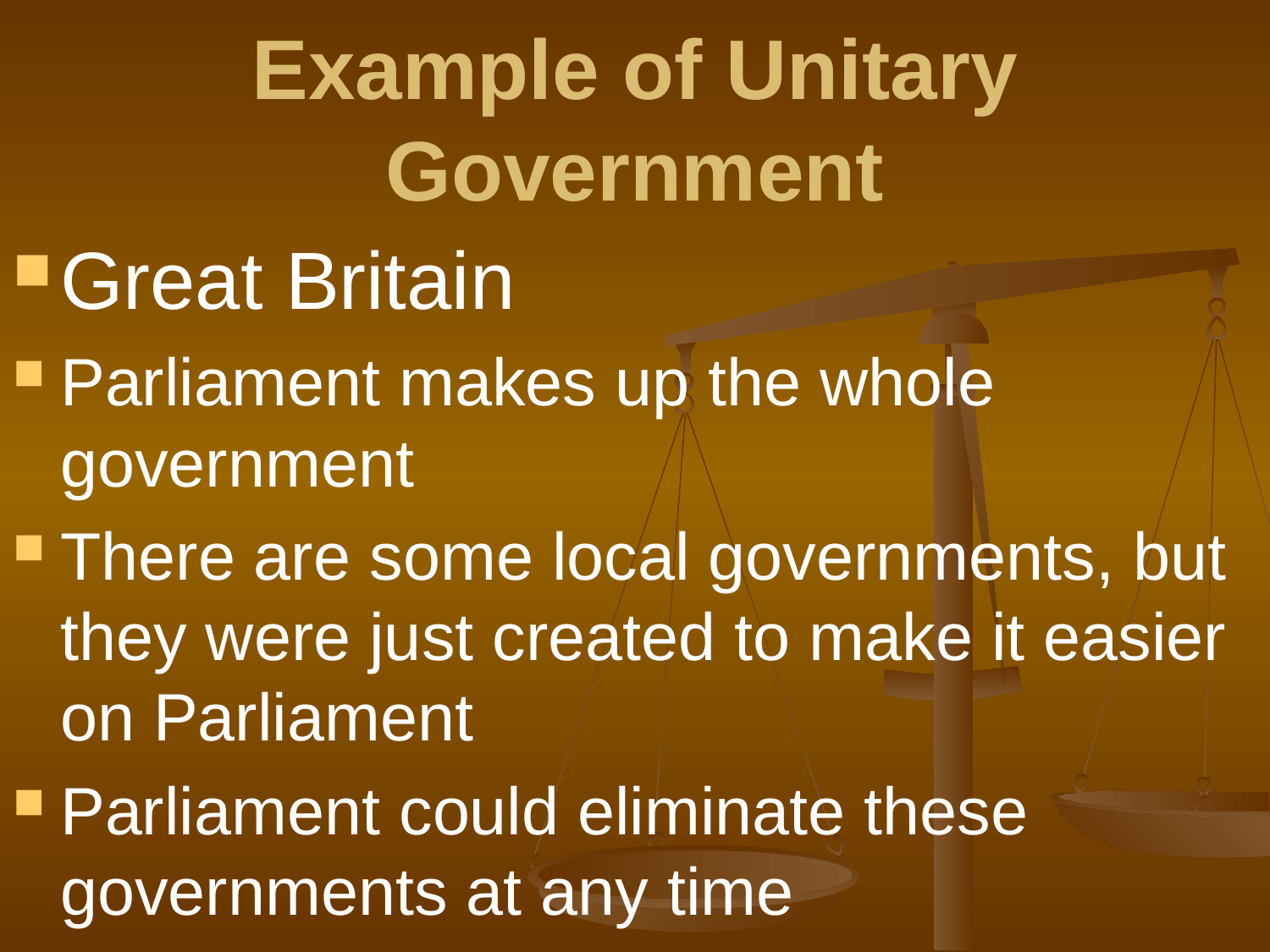

# Example of Unitary Government
Great Britain
Parliament makes up the whole government
There are some local governments, but they were just created to make it easier on Parliament
Parliament could eliminate these governments at any time